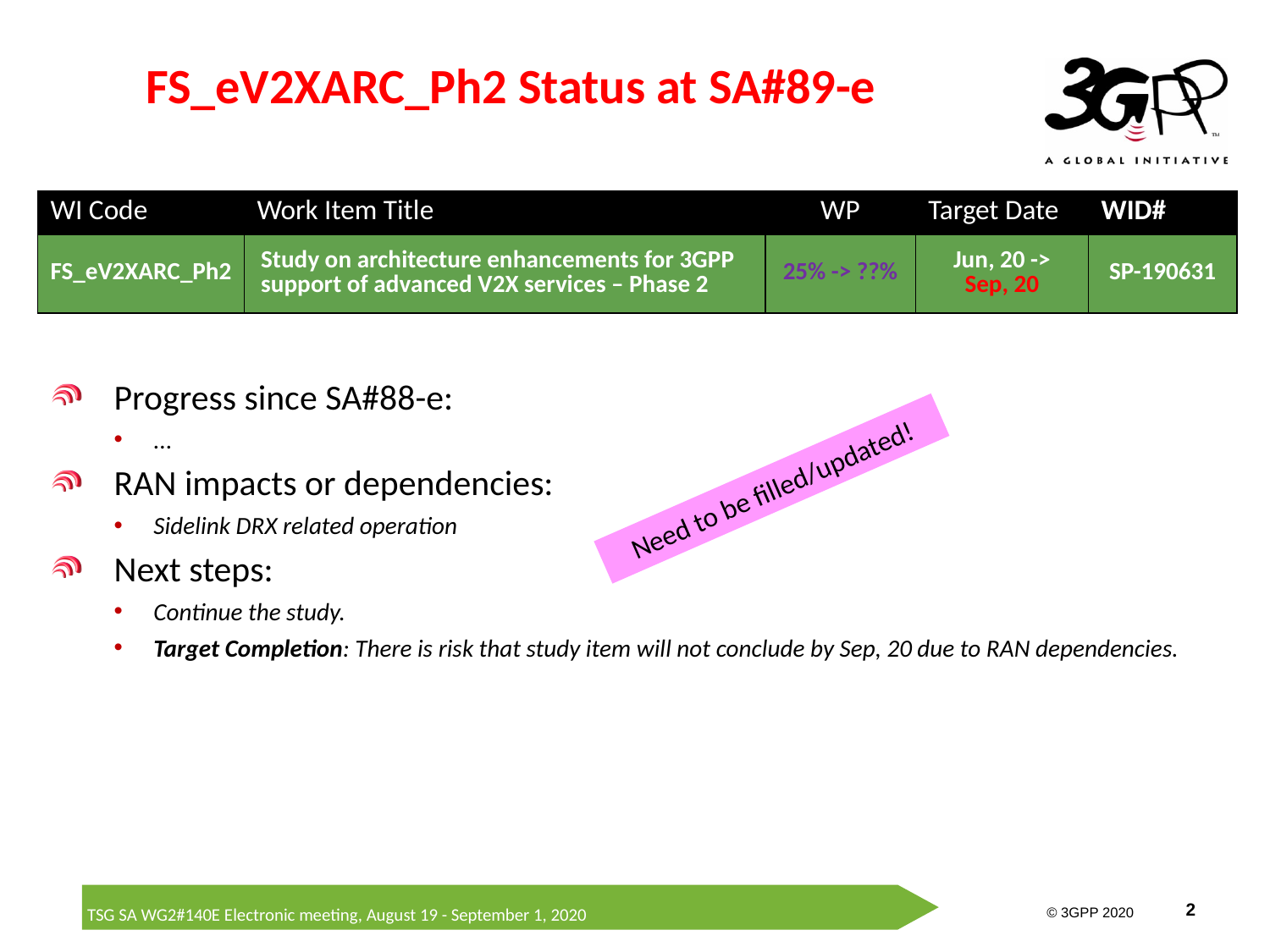

# FS_eV2XARC_Ph2 Status at SA#89-e
| WI Code | Work Item Title | WP | Target Date | WID# |
| --- | --- | --- | --- | --- |
| FS\_eV2XARC\_Ph2 | Study on architecture enhancements for 3GPP support of advanced V2X services – Phase 2 | 25% -> ??% | Jun, 20 -> Sep, 20 | SP-190631 |
Progress since SA#88-e:
...
RAN impacts or dependencies:
Sidelink DRX related operation
Next steps:
Continue the study.
Target Completion: There is risk that study item will not conclude by Sep, 20 due to RAN dependencies.

Need to be filled/updated!